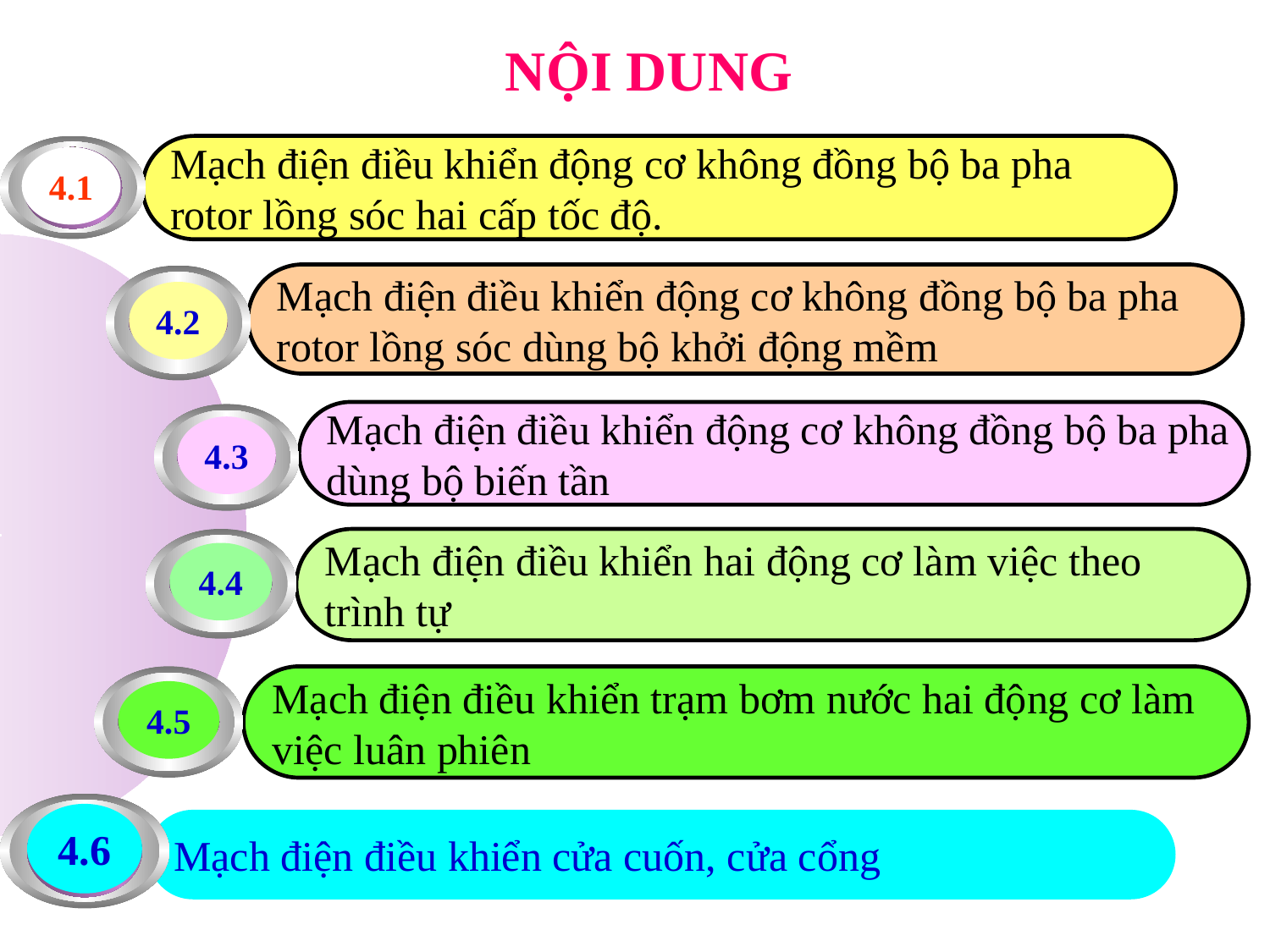

NỘI DUNG

4.1
Mạch điện điều khiển động cơ không đồng bộ ba pha
rotor lồng sóc hai cấp tốc độ.
Mạch điện điều khiển động cơ không đồng bộ ba pha
rotor lồng sóc dùng bộ khởi động mềm

4.2

Mạch điện điều khiển động cơ không đồng bộ ba pha
dùng bộ biến tần

4.3

4.4

Mạch điện điều khiển hai động cơ làm việc theo
trình tự

4.5

Mạch điện điều khiển trạm bơm nước hai động cơ làm
việc luân phiên

4.6
Mạch điện điều khiển cửa cuốn, cửa cổng